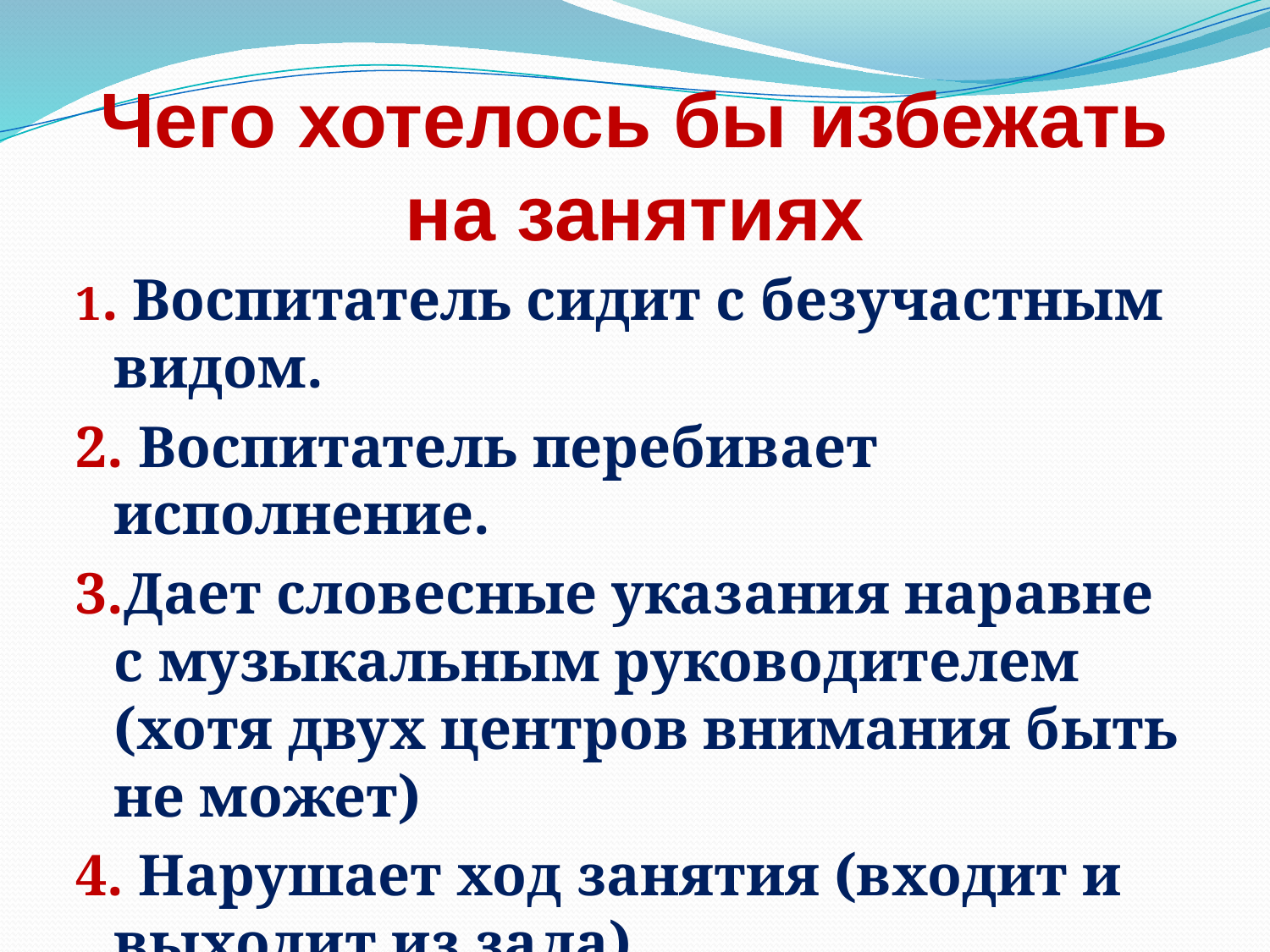

# Чего хотелось бы избежать на занятиях
1. Воспитатель сидит с безучастным видом.
2. Воспитатель перебивает исполнение.
3.Дает словесные указания наравне с музыкальным руководителем (хотя двух центров внимания быть не может)
4. Нарушает ход занятия (входит и выходит из зала)